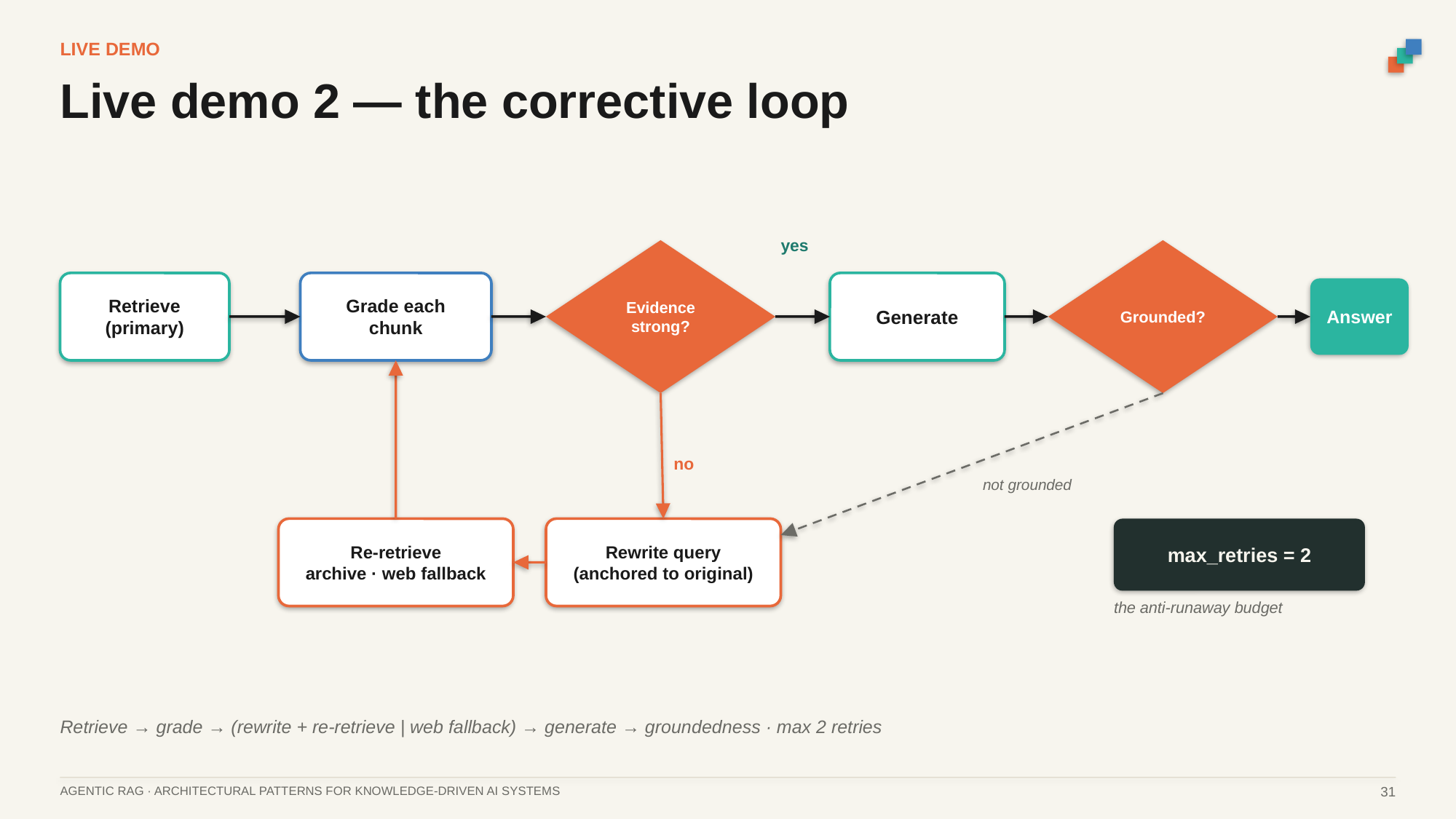

LIVE DEMO

Live demo 2 — the corrective loop
yes
Evidence
strong?
Grounded?
Retrieve
(primary)
Grade each
chunk
Generate
Answer

no

not grounded

Re-retrieve
archive · web fallback
Rewrite query
(anchored to original)
max_retries = 2

the anti-runaway budget
Retrieve → grade → (rewrite + re-retrieve | web fallback) → generate → groundedness · max 2 retries

AGENTIC RAG · ARCHITECTURAL PATTERNS FOR KNOWLEDGE-DRIVEN AI SYSTEMS
31